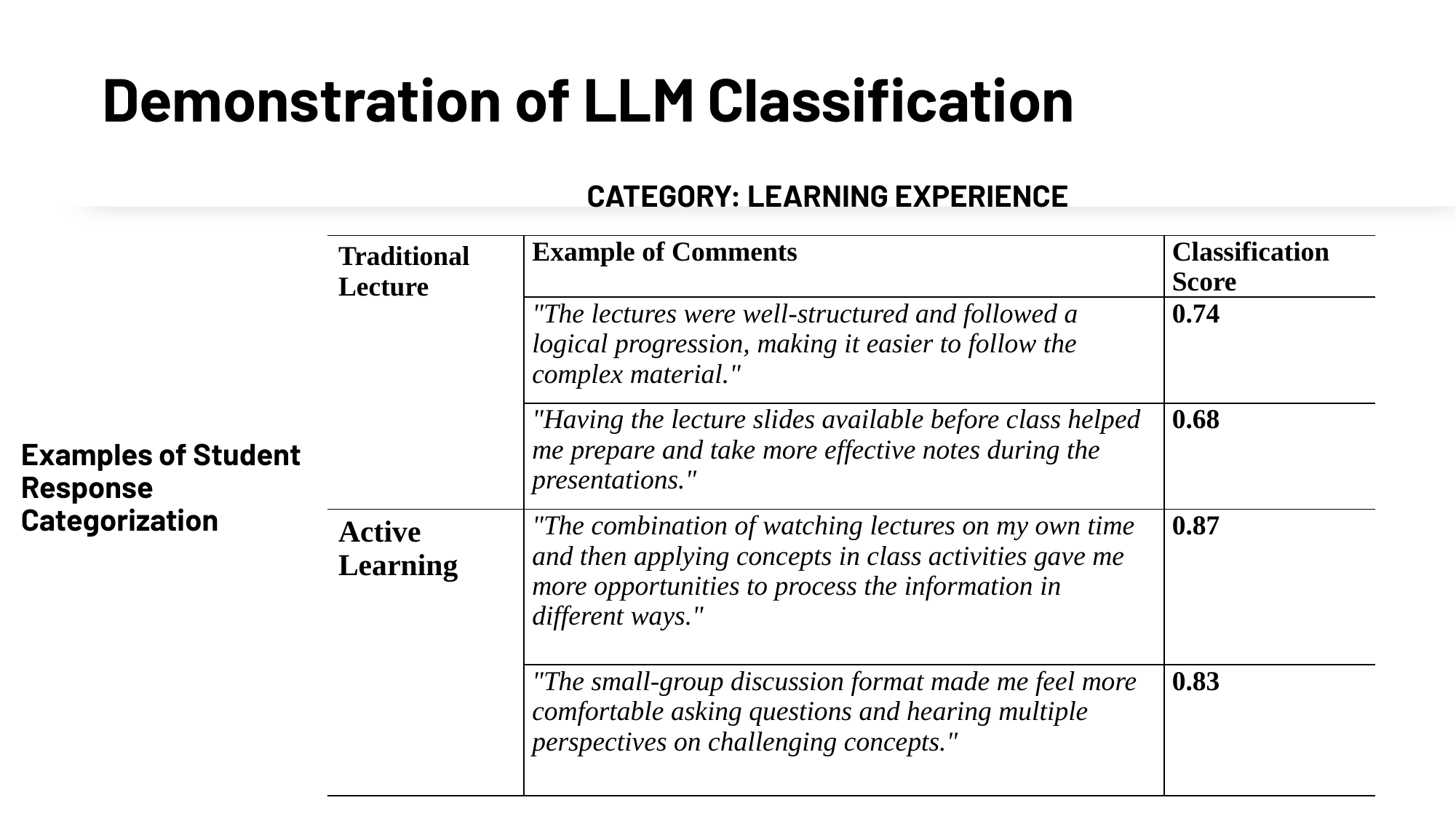

# Demonstration of LLM Classification
CATEGORY: LEARNING EXPERIENCE
| Traditional Lecture | Example of Comments | Classification Score |
| --- | --- | --- |
|  | "The lectures were well-structured and followed a logical progression, making it easier to follow the complex material." | 0.74 |
|  | "Having the lecture slides available before class helped me prepare and take more effective notes during the presentations." | 0.68 |
| Active Learning | "The combination of watching lectures on my own time and then applying concepts in class activities gave me more opportunities to process the information in different ways." | 0.87 |
|  | "The small-group discussion format made me feel more comfortable asking questions and hearing multiple perspectives on challenging concepts." | 0.83 |
Examples of Student Response Categorization